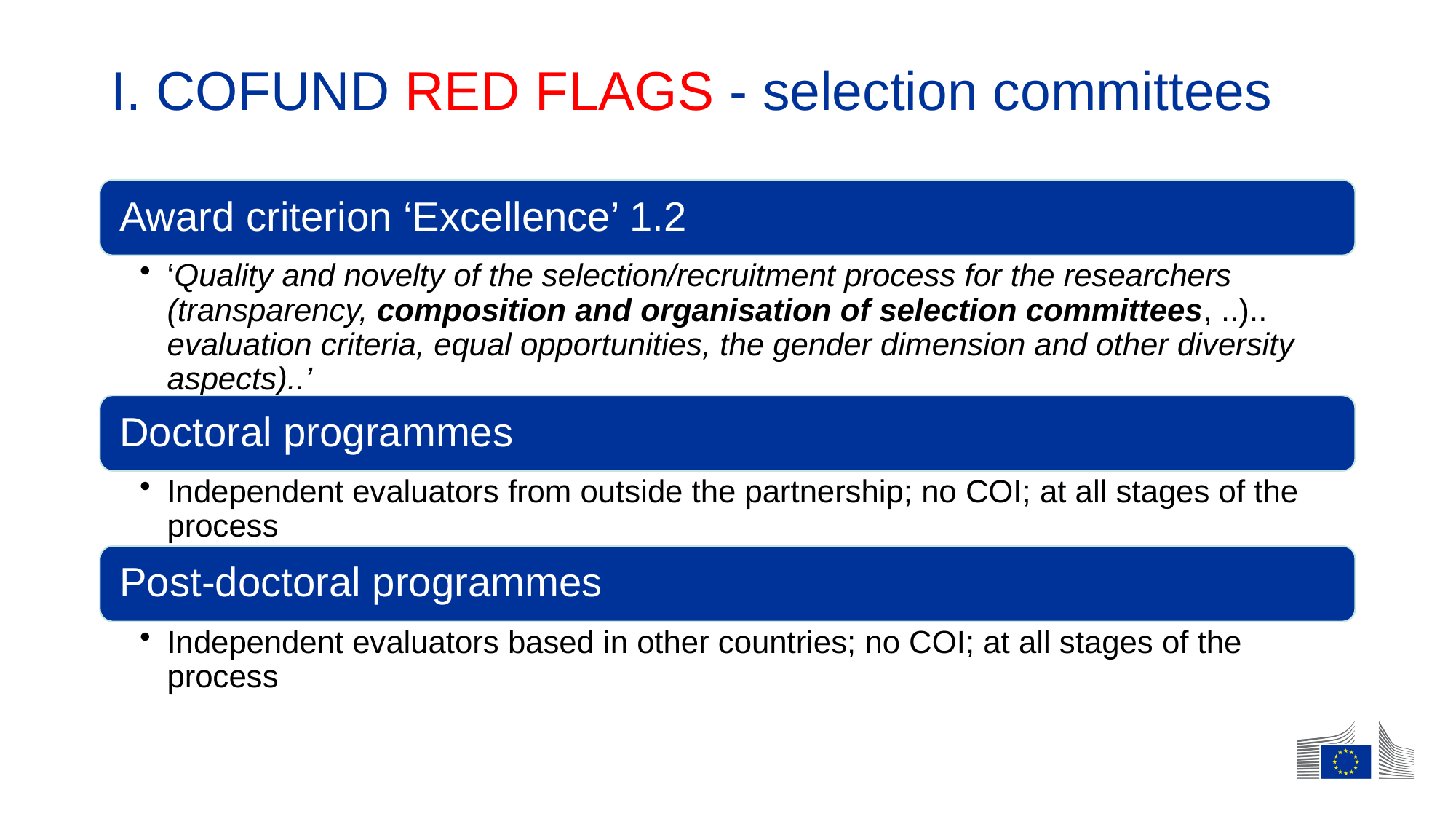

# I. COFUND RED FLAGS - selection committees
Award criterion ‘Excellence’ 1.2
‘Quality and novelty of the selection/recruitment process for the researchers (transparency, composition and organisation of selection committees, ..).. evaluation criteria, equal opportunities, the gender dimension and other diversity aspects)..’
Doctoral programmes
Independent evaluators from outside the partnership; no COI; at all stages of the process
Post-doctoral programmes
Independent evaluators based in other countries; no COI; at all stages of the process